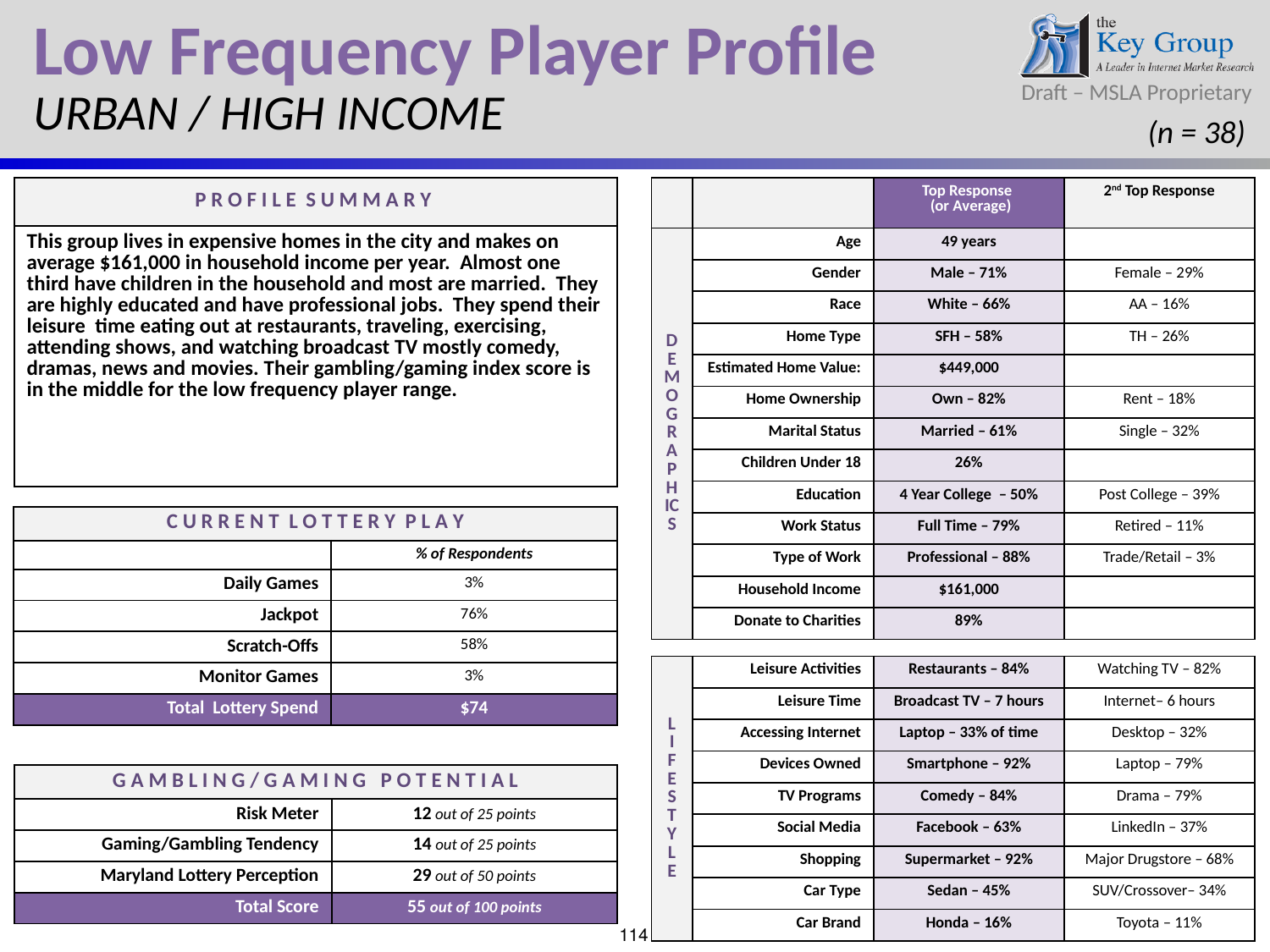

Low Frequency Player Profile
URBAN / HIGH INCOME
(n = 38)
| P R O F I L E S U M M A R Y |
| --- |
| This group lives in expensive homes in the city and makes on average $161,000 in household income per year. Almost one third have children in the household and most are married. They are highly educated and have professional jobs. They spend their leisure time eating out at restaurants, traveling, exercising, attending shows, and watching broadcast TV mostly comedy, dramas, news and movies. Their gambling/gaming index score is in the middle for the low frequency player range. |
|  |  | Top Response (or Average) | 2nd Top Response |
| --- | --- | --- | --- |
| DEMOGRAPHICS | Age | 49 years |  |
|  | Gender | Male – 71% | Female – 29% |
|  | Race | White – 66% | AA – 16% |
|  | Home Type | SFH – 58% | TH – 26% |
|  | Estimated Home Value: | $449,000 |  |
|  | Home Ownership | Own – 82% | Rent – 18% |
|  | Marital Status | Married – 61% | Single – 32% |
|  | Children Under 18 | 26% |  |
|  | Education | 4 Year College – 50% | Post College – 39% |
|  | Work Status | Full Time – 79% | Retired – 11% |
|  | Type of Work | Professional – 88% | Trade/Retail – 3% |
|  | Household Income | $161,000 |  |
|  | Donate to Charities | 89% |  |
|  |  |  |  |
| L I F E S TY L E | Leisure Activities | Restaurants – 84% | Watching TV – 82% |
|  | Leisure Time | Broadcast TV – 7 hours | Internet– 6 hours |
|  | Accessing Internet | Laptop – 33% of time | Desktop – 32% |
|  | Devices Owned | Smartphone – 92% | Laptop – 79% |
|  | TV Programs | Comedy – 84% | Drama – 79% |
|  | Social Media | Facebook – 63% | LinkedIn – 37% |
|  | Shopping | Supermarket – 92% | Major Drugstore – 68% |
|  | Car Type | Sedan – 45% | SUV/Crossover– 34% |
|  | Car Brand | Honda – 16% | Toyota – 11% |
| C U R R E N T L O T T E R Y P L A Y |  |
| --- | --- |
|  | % of Respondents |
| Daily Games | 3% |
| Jackpot | 76% |
| Scratch-Offs | 58% |
| Monitor Games | 3% |
| Total Lottery Spend | $74 |
| G A M B L I N G / G A M I N G P O T E N T I A L |  |
| --- | --- |
| Risk Meter | 12 out of 25 points |
| Gaming/Gambling Tendency | 14 out of 25 points |
| Maryland Lottery Perception | 29 out of 50 points |
| Total Score | 55 out of 100 points |